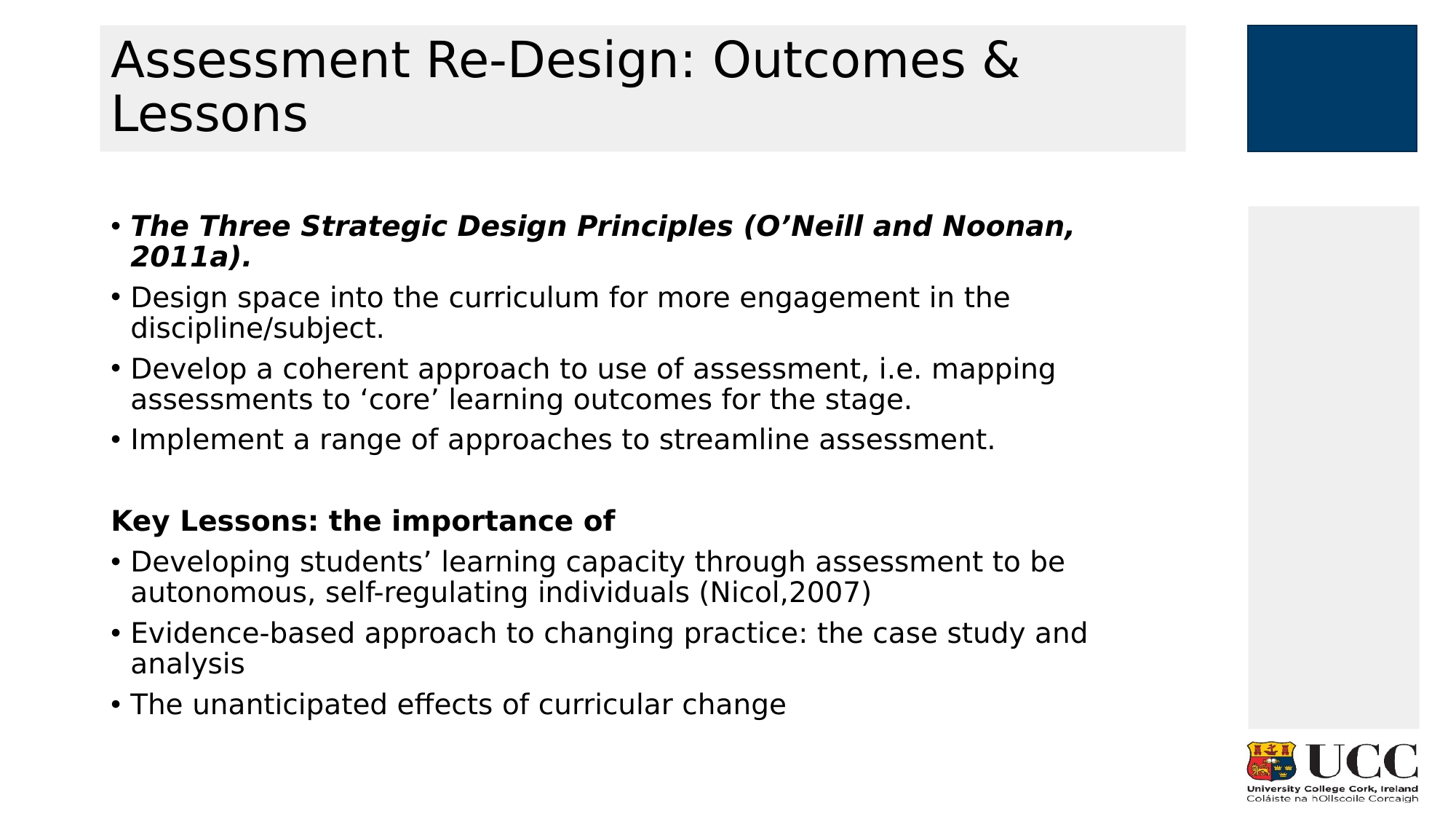

# Assessment Re-Design: Outcomes & Lessons
The Three Strategic Design Principles (O’Neill and Noonan, 2011a).
Design space into the curriculum for more engagement in the discipline/subject.
Develop a coherent approach to use of assessment, i.e. mapping assessments to ‘core’ learning outcomes for the stage.
Implement a range of approaches to streamline assessment.

Key Lessons: the importance of
Developing students’ learning capacity through assessment to be autonomous, self-regulating individuals (Nicol,2007)
Evidence-based approach to changing practice: the case study and analysis
The unanticipated effects of curricular change